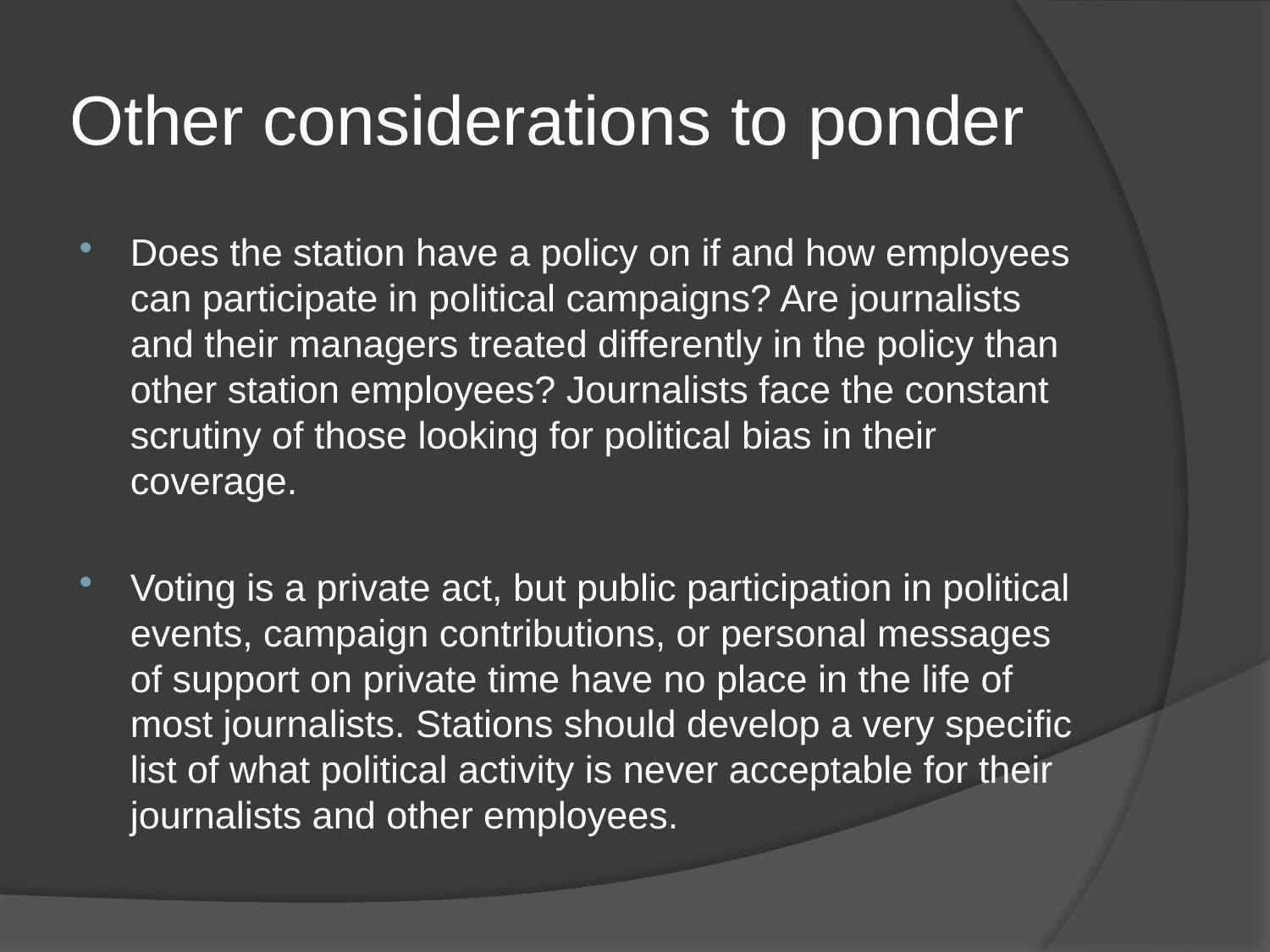

# Other considerations to ponder
Does the station have a policy on if and how employees can participate in political campaigns? Are journalists and their managers treated differently in the policy than other station employees? Journalists face the constant scrutiny of those looking for political bias in their coverage.

Voting is a private act, but public participation in political events, campaign contributions, or personal messages of support on private time have no place in the life of most journalists. Stations should develop a very specific list of what political activity is never acceptable for their journalists and other employees.